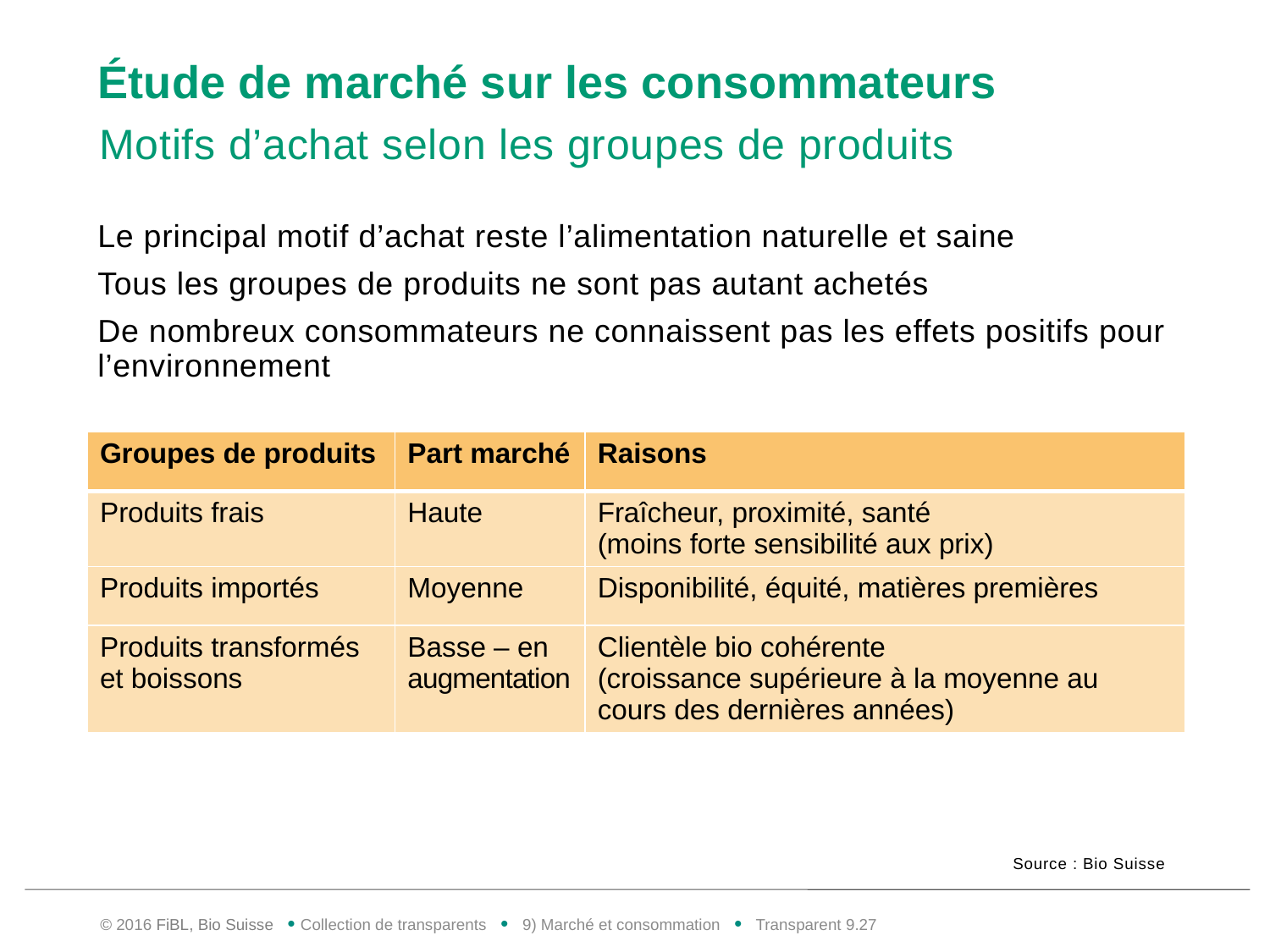

# Étude de marché sur les consommateurs
Motifs d’achat selon les groupes de produits
Le principal motif d’achat reste l’alimentation naturelle et saine
Tous les groupes de produits ne sont pas autant achetés
De nombreux consommateurs ne connaissent pas les effets positifs pour l’environnement
| Groupes de produits | Part marché | Raisons |
| --- | --- | --- |
| Produits frais | Haute | Fraîcheur, proximité, santé (moins forte sensibilité aux prix) |
| Produits importés | Moyenne | Disponibilité, équité, matières premières |
| Produits transformés et boissons | Basse – en augmentation | Clientèle bio cohérente (croissance supérieure à la moyenne au cours des dernières années) |
Source : Bio Suisse
© 2016 FiBL, Bio Suisse   • Collection de transparents   •   9) Marché et consommation   •   Transparent 9.27